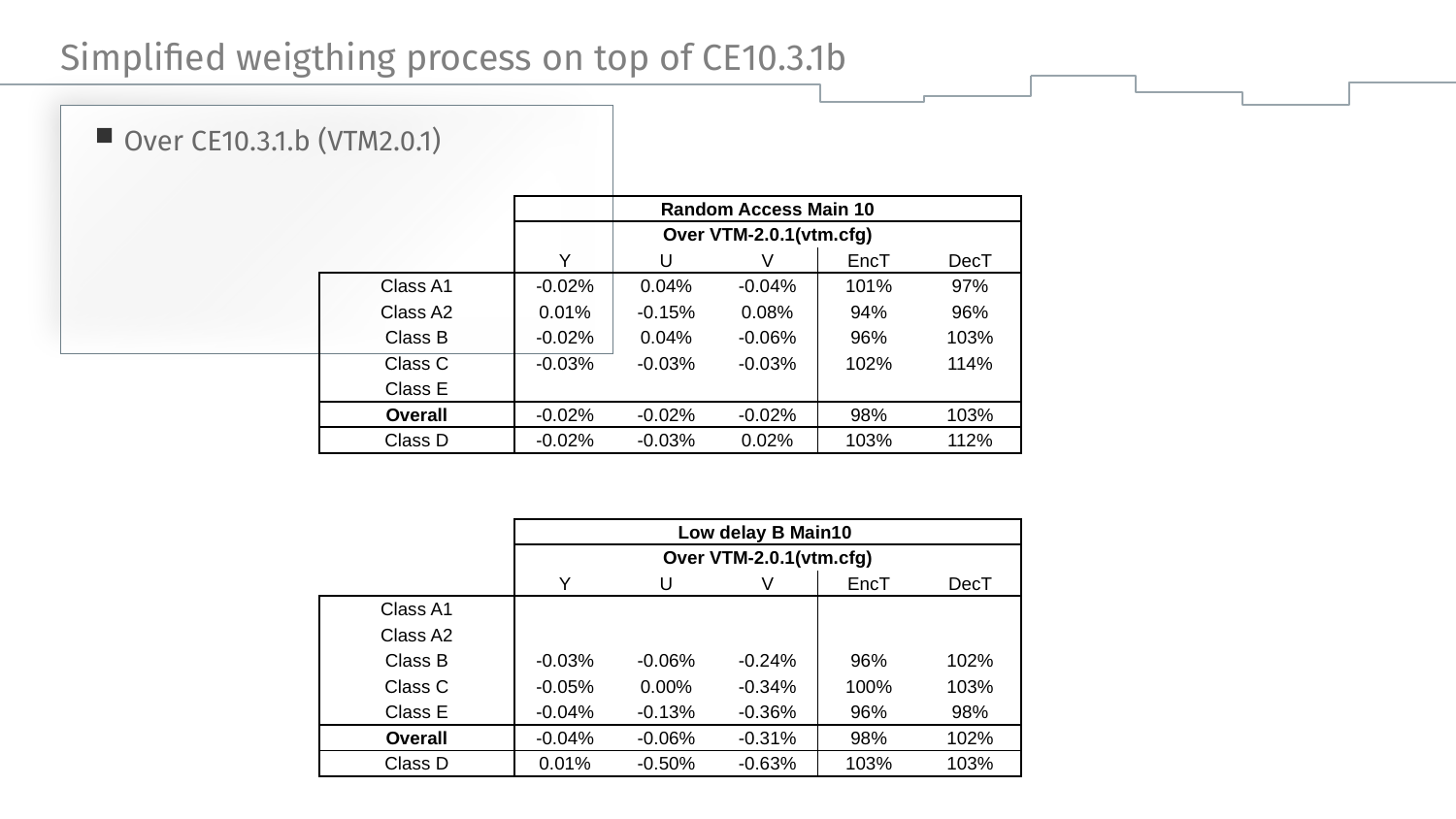

# Simplified weigthing process on top of CE10.3.1b
Over CE10.3.1.b (VTM2.0.1)

|  | Random Access Main 10 |  |  |  |  |
| --- | --- | --- | --- | --- | --- |
|  | Over VTM-2.0.1(vtm.cfg) |  |  |  |  |
|  | Y | U | V | EncT | DecT |
| Class A1 | -0.02% | 0.04% | -0.04% | 101% | 97% |
| Class A2 | 0.01% | -0.15% | 0.08% | 94% | 96% |
| Class B | -0.02% | 0.04% | -0.06% | 96% | 103% |
| Class C | -0.03% | -0.03% | -0.03% | 102% | 114% |
| Class E |  |  |  |  |  |
| Overall | -0.02% | -0.02% | -0.02% | 98% | 103% |
| Class D | -0.02% | -0.03% | 0.02% | 103% | 112% |
|  | Low delay B Main10 |  |  |  |  |
| --- | --- | --- | --- | --- | --- |
|  | Over VTM-2.0.1(vtm.cfg) |  |  |  |  |
|  | Y | U | V | EncT | DecT |
| Class A1 |  |  |  |  |  |
| Class A2 |  |  |  |  |  |
| Class B | -0.03% | -0.06% | -0.24% | 96% | 102% |
| Class C | -0.05% | 0.00% | -0.34% | 100% | 103% |
| Class E | -0.04% | -0.13% | -0.36% | 96% | 98% |
| Overall | -0.04% | -0.06% | -0.31% | 98% | 102% |
| Class D | 0.01% | -0.50% | -0.63% | 103% | 103% |